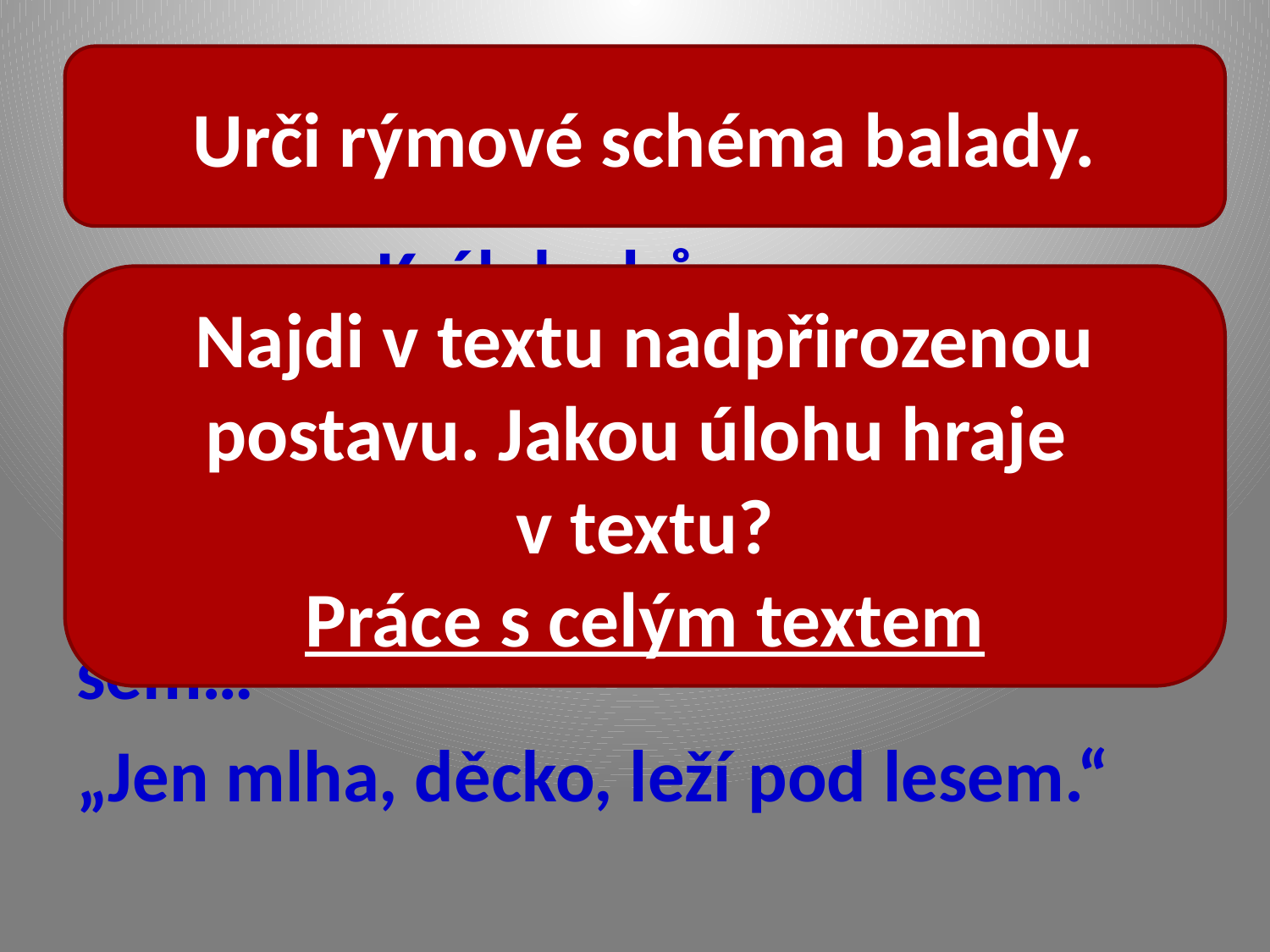

# Balady – J. W. Goethe
Urči rýmové schéma balady.
                  Král duchů
„Co schováváš oči, nač by ses bál?“
„Ty nevidíš, tatínku, že je tam král?
Král duchů s korunou…vlečka až sem…“
„Jen mlha, děcko, leží pod lesem.“

Najdi v textu nadpřirozenou postavu. Jakou úlohu hraje
v textu?
Práce s celým textem